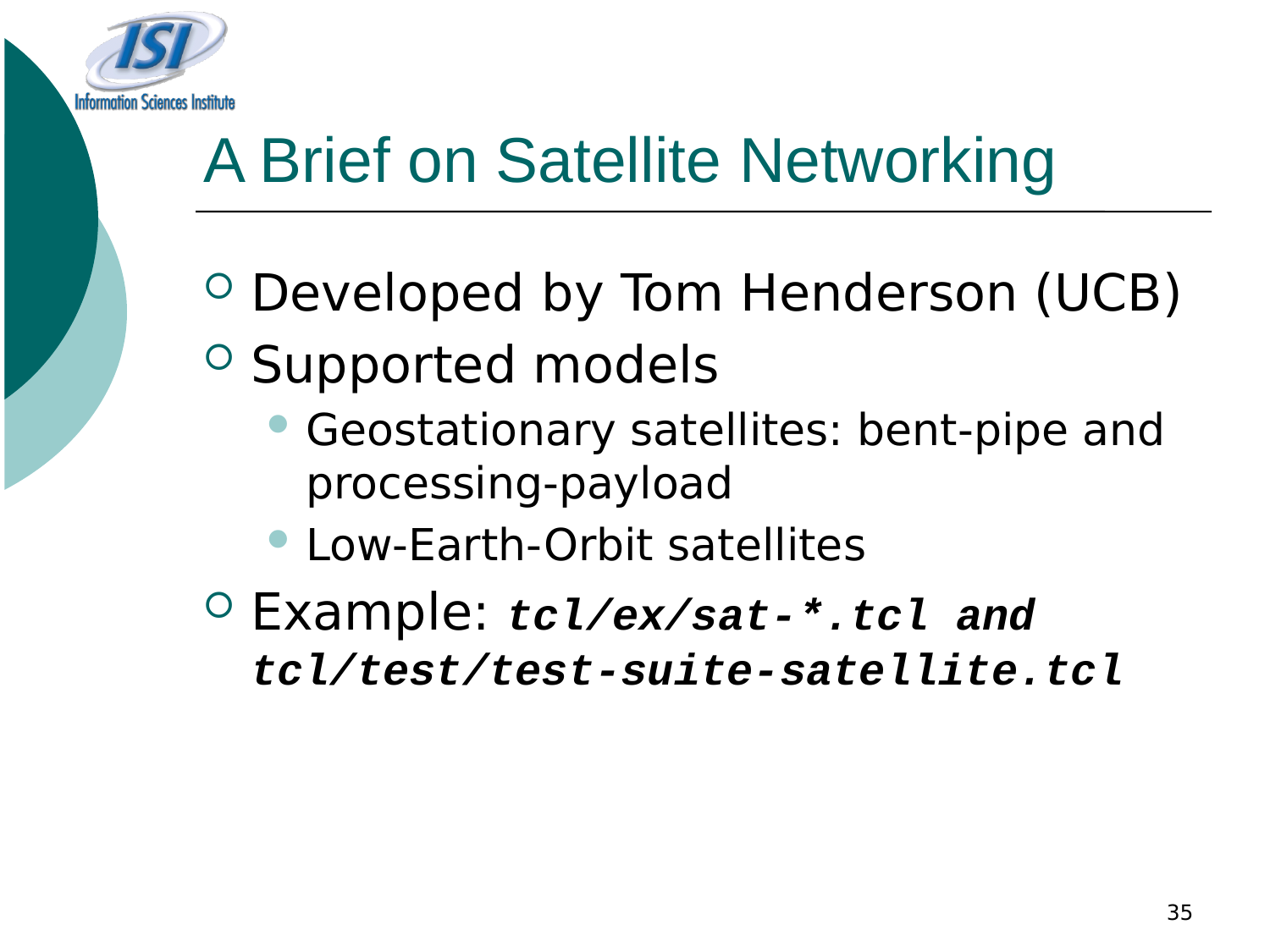

# A Brief on Satellite Networking
Developed by Tom Henderson (UCB)
Supported models
Geostationary satellites: bent-pipe and processing-payload
Low-Earth-Orbit satellites
Example: tcl/ex/sat-*.tcl and tcl/test/test-suite-satellite.tcl
35